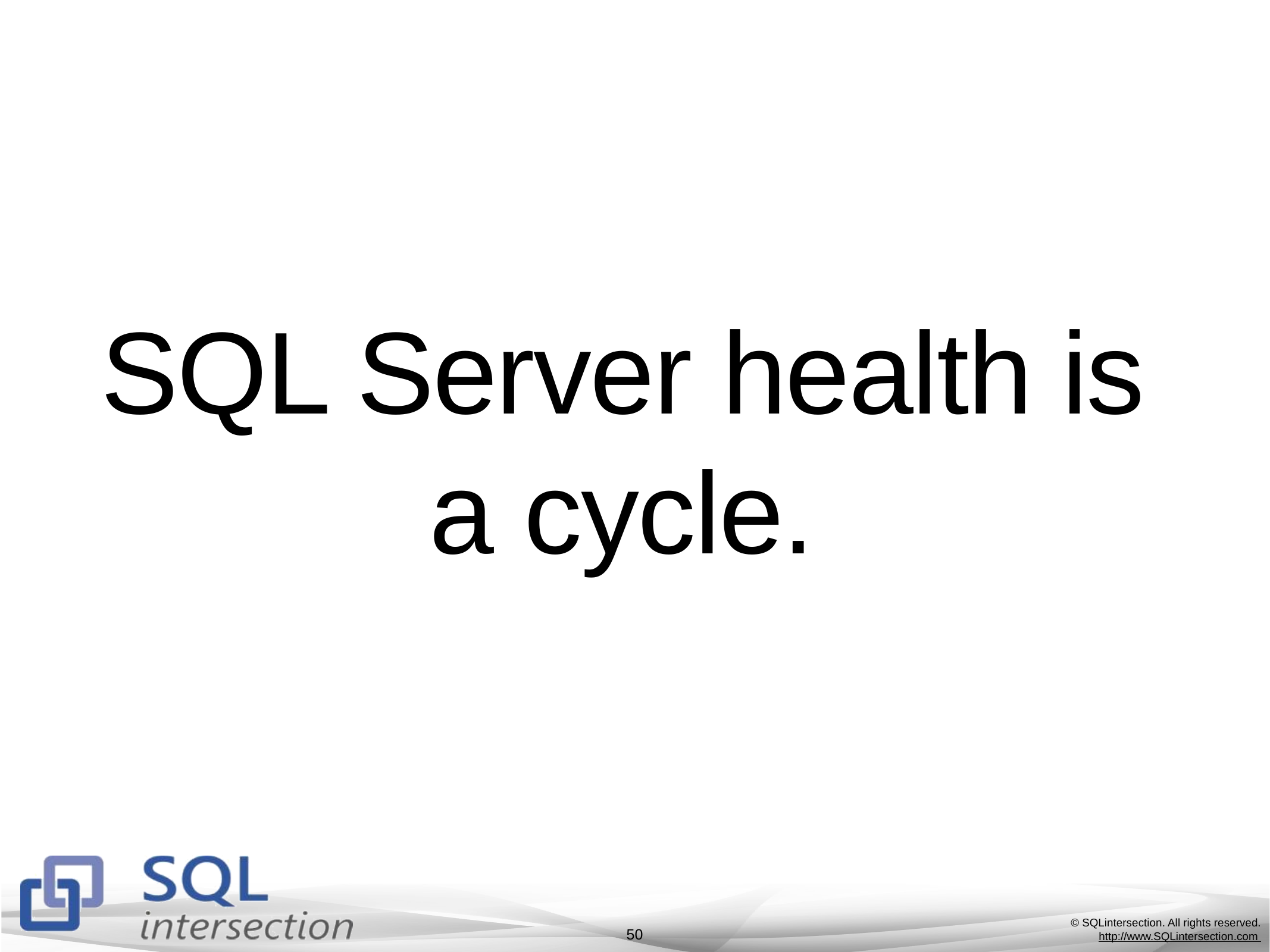

# SQL Server health is a cycle.